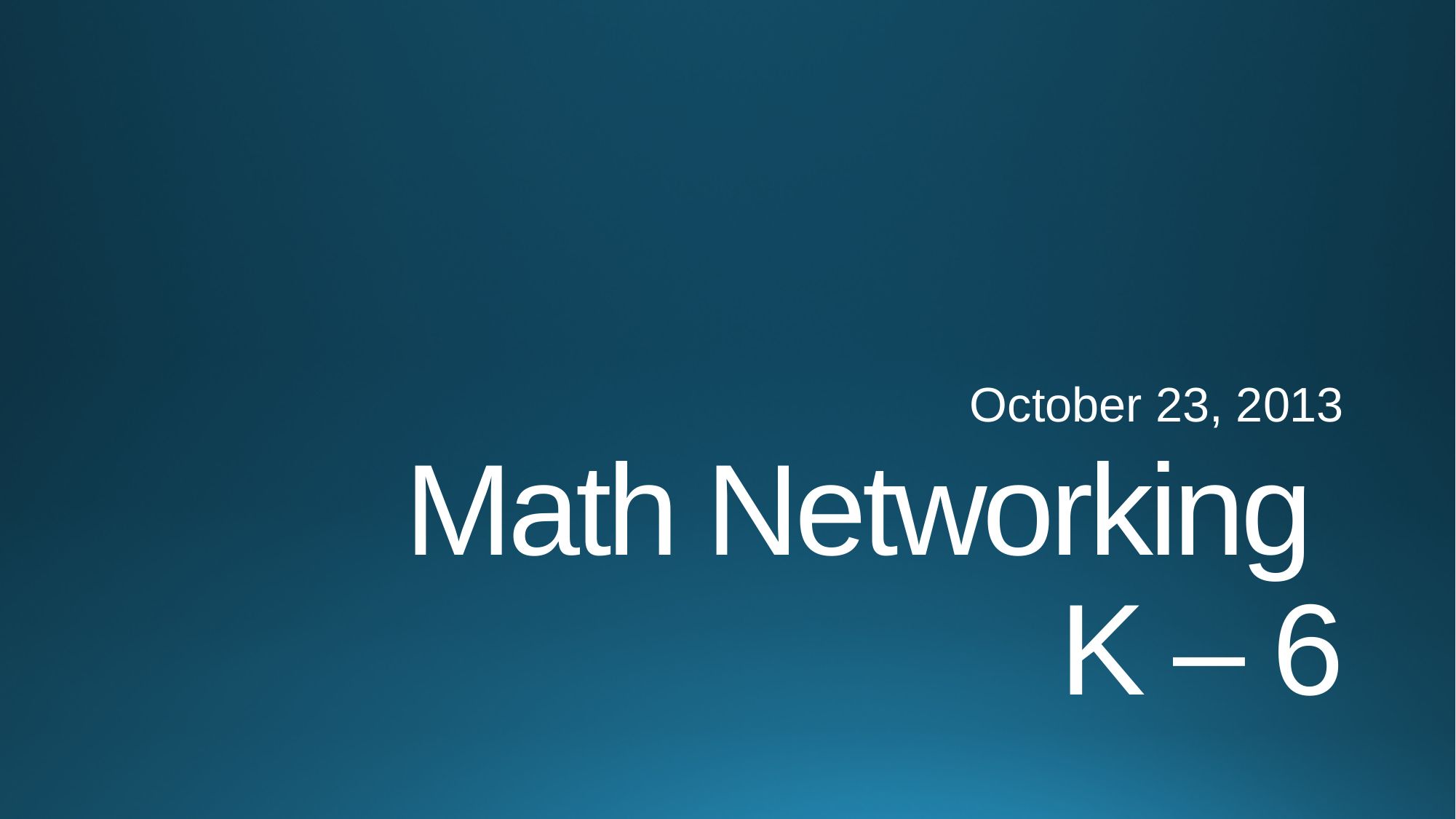

October 23, 2013
# Math Networking K – 6